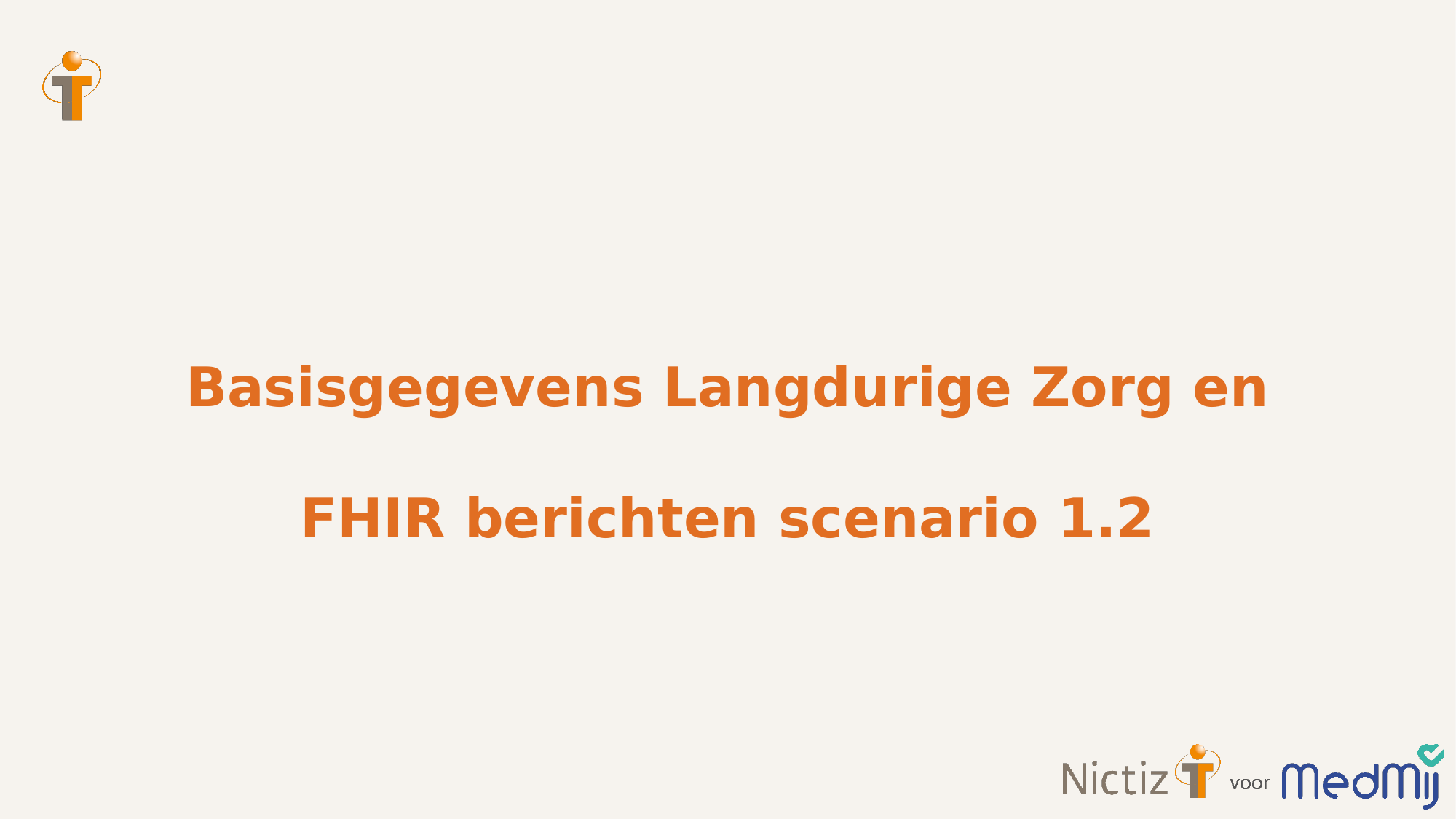

# Basisgegevens Langdurige Zorg en FHIR berichten scenario 1.2